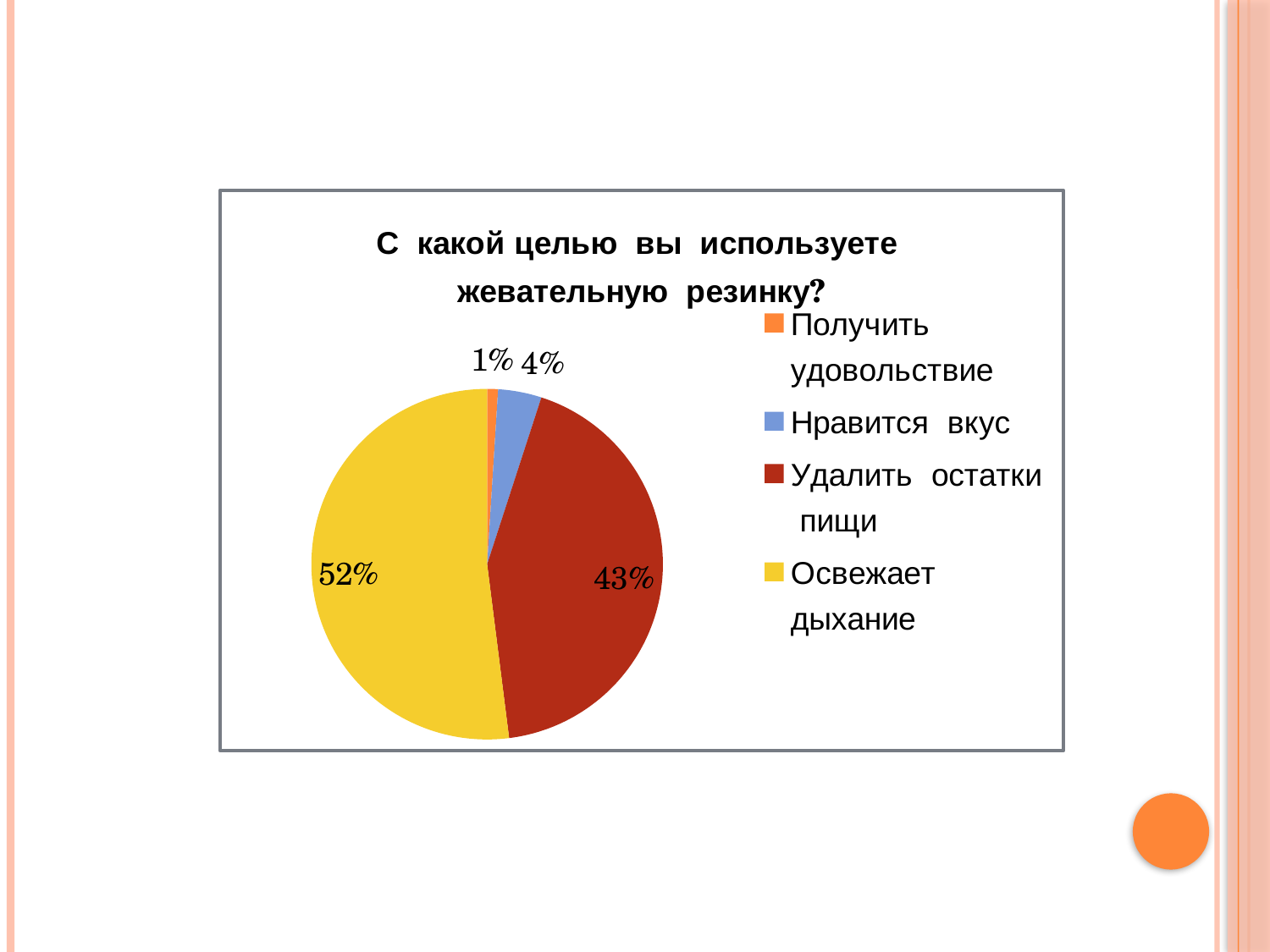

### Chart:

| Category | С  какой целью  вы  используете  жевательную  резинку? |
|---|---|
| Получить   удовольствие | 0.010000000000000005 |
| Нравится  вкус | 0.04000000000000002 |
| Удалить  остатки  пищи | 0.4300000000000004 |
| Освежает  дыхание | 0.52 |